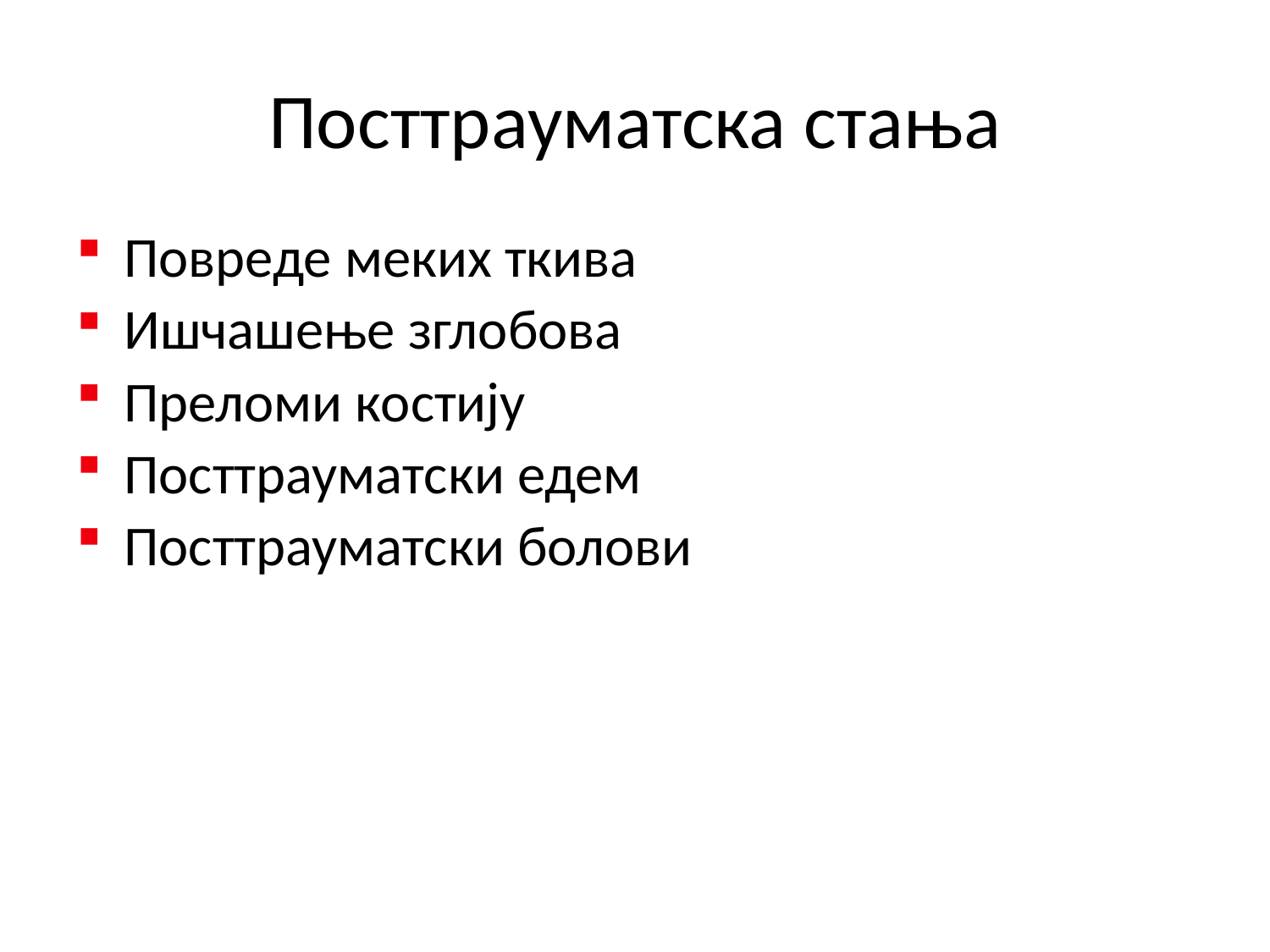

# Посттрауматска стања
Повреде меких ткива
Ишчашење зглобова
Преломи костију
Посттрауматски едем
Посттрауматски болови